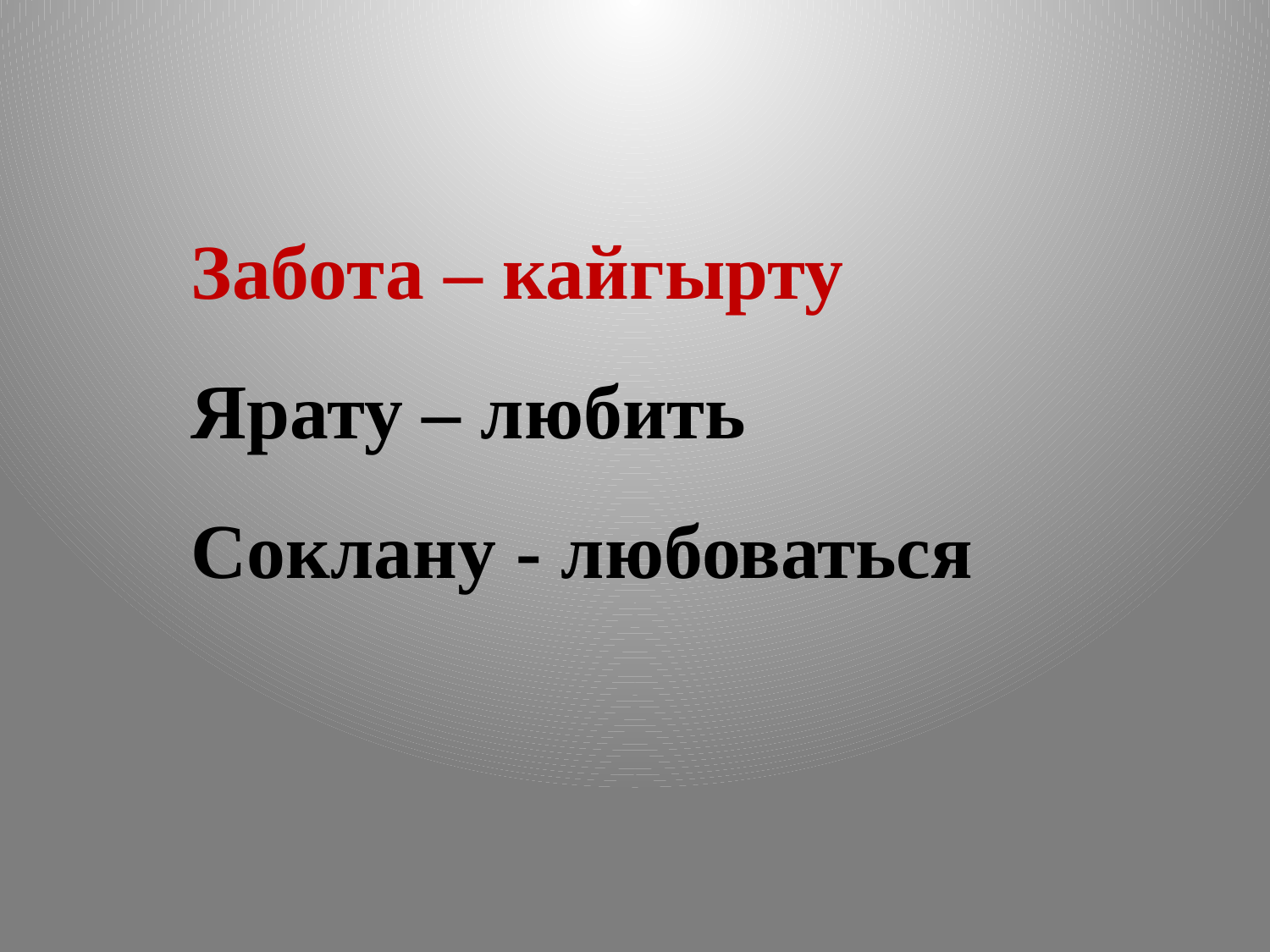

Забота – кайгырту
Ярату – любить
Соклану - любоваться